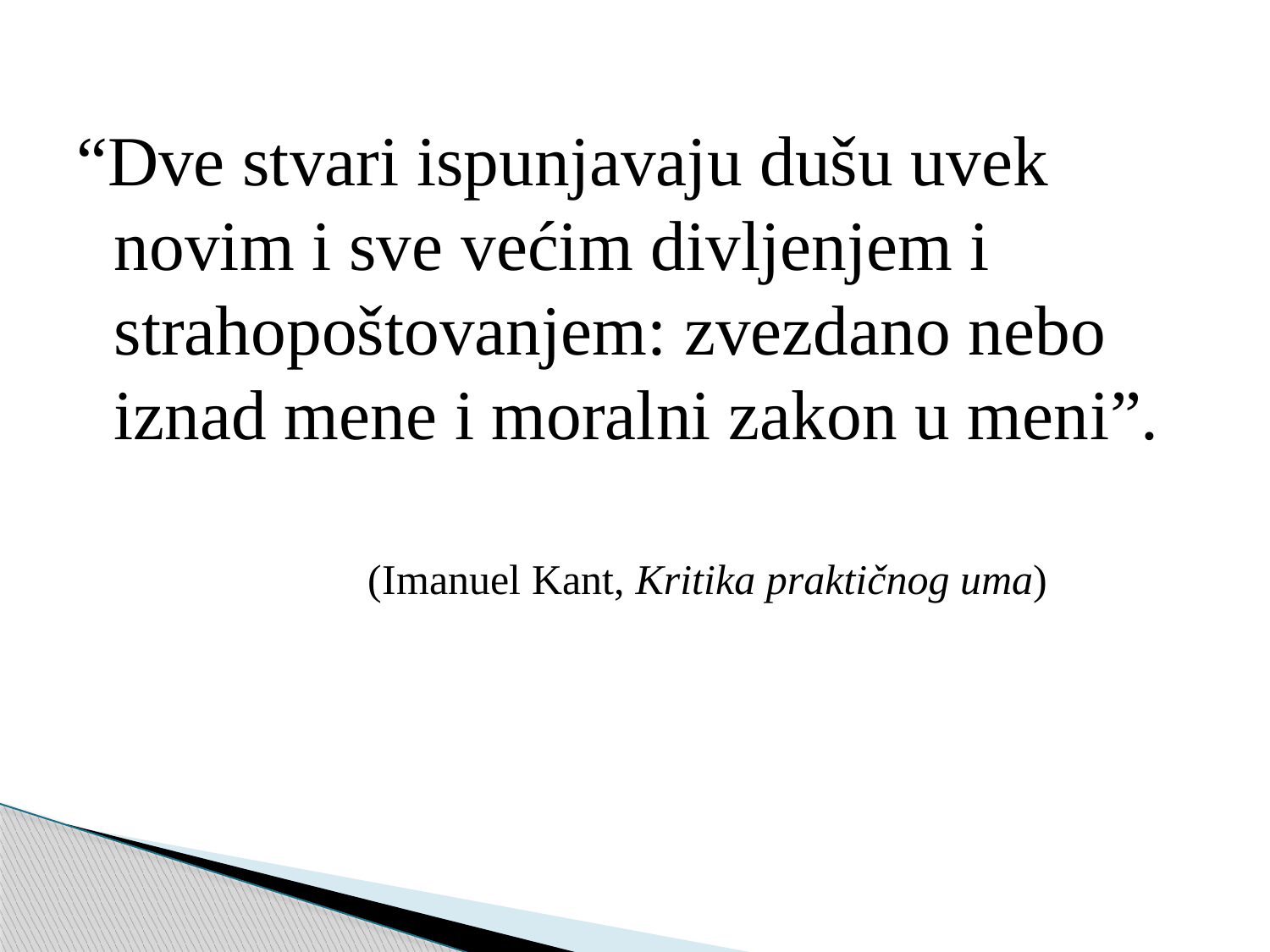

“Dve stvari ispunjavaju dušu uvek novim i sve većim divljenjem i strahopoštovanjem: zvezdano nebo iznad mene i moralni zakon u meni”.

			(Imanuel Kant, Kritika praktičnog uma)